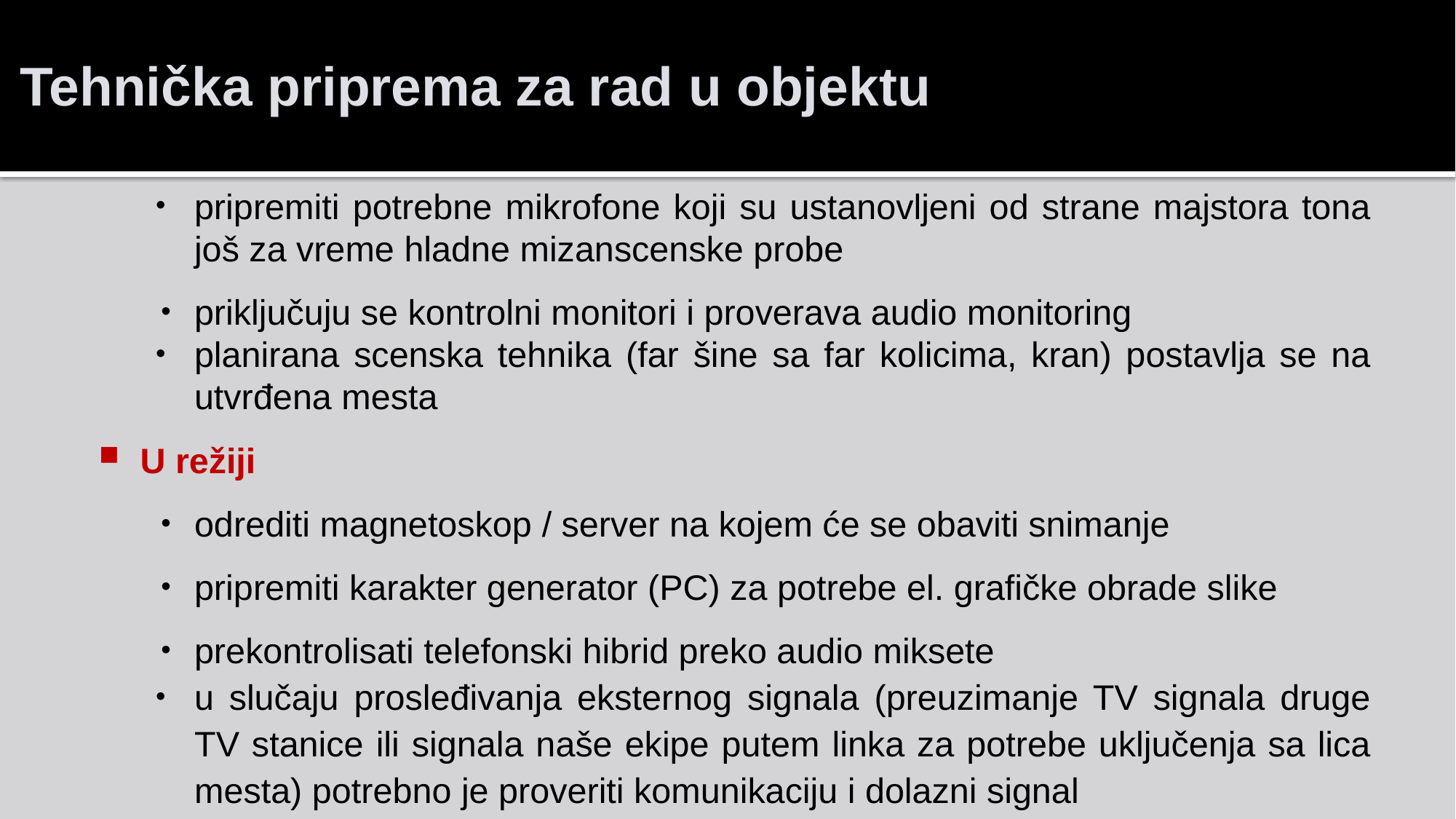

Tehnička priprema za rad u objektu
pripremiti potrebne mikrofone koji su ustanovljeni od strane majstora tona još za vreme hladne mizanscenske probe
priključuju se kontrolni monitori i proverava audio monitoring
planirana scenska tehnika (far šine sa far kolicima, kran) postavlja se na utvrđena mesta
 U režiji
odrediti magnetoskop / server na kojem će se obaviti snimanje
pripremiti karakter generator (PC) za potrebe el. grafičke obrade slike
prekontrolisati telefonski hibrid preko audio miksete
u slučaju prosleđivanja eksternog signala (preuzimanje TV signala druge TV stanice ili signala naše ekipe putem linka za potrebe uključenja sa lica mesta) potrebno je proveriti komunikaciju i dolazni signal